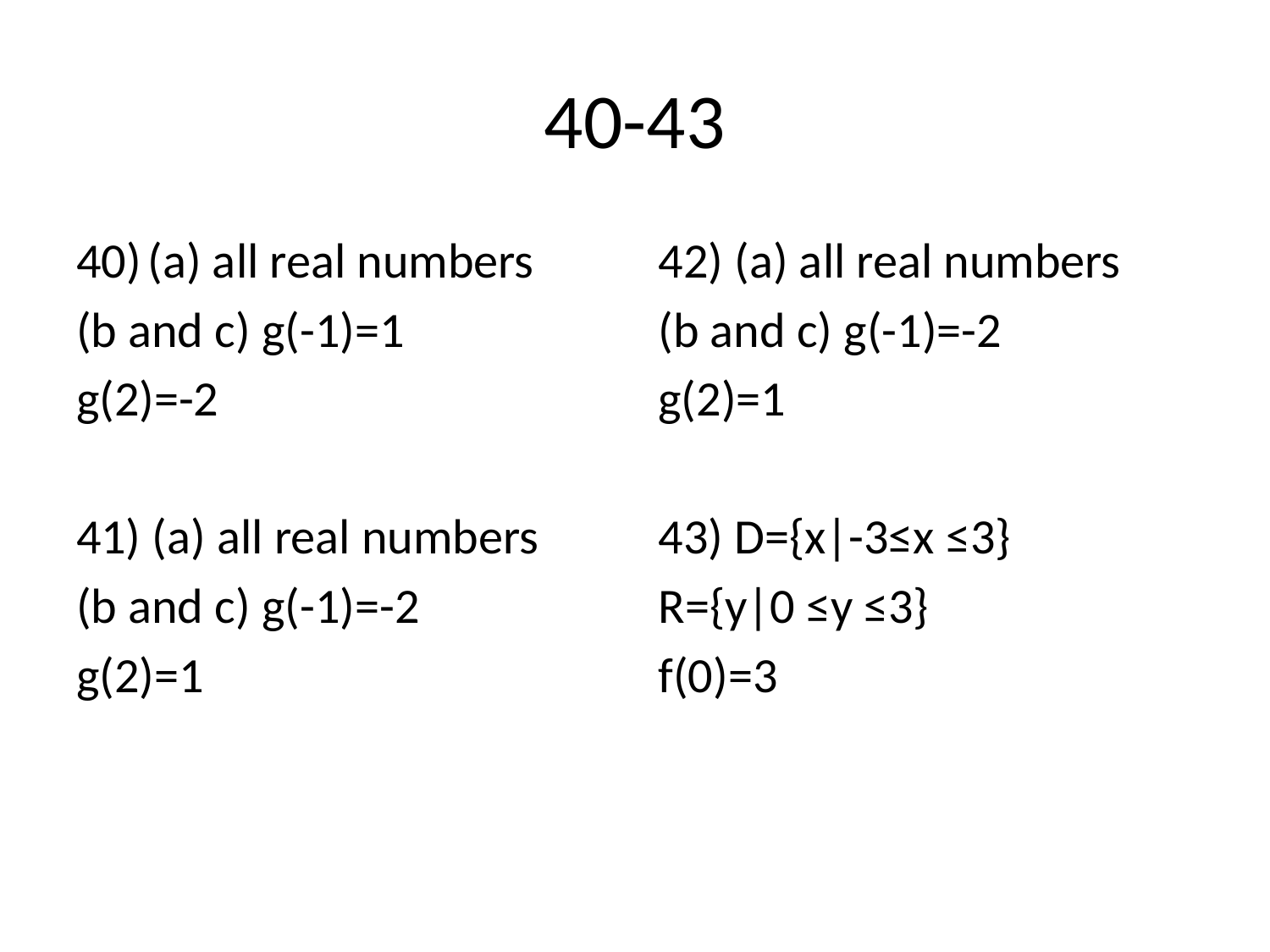

# 40-43
(a) all real numbers
(b and c) g(-1)=1
g(2)=-2

41) (a) all real numbers
(b and c) g(-1)=-2
g(2)=1
42) (a) all real numbers
(b and c) g(-1)=-2
g(2)=1

43) D={x|-3≤x ≤3}
R={y|0 ≤y ≤3}
f(0)=3